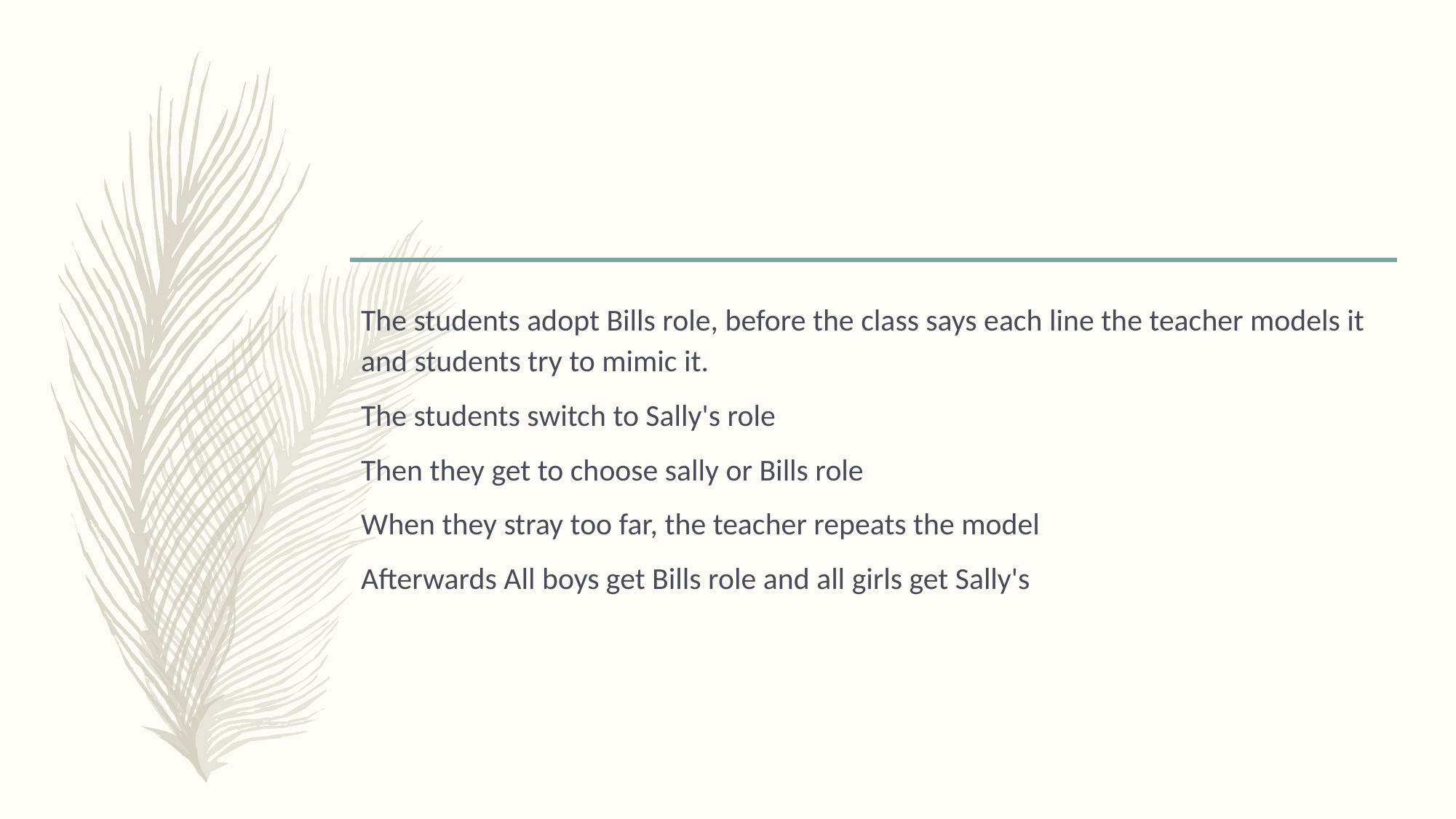

The students adopt Bills role, before the class says each line the teacher models it and students try to mimic it.
The students switch to Sally's role
Then they get to choose sally or Bills role
When they stray too far, the teacher repeats the model
Afterwards All boys get Bills role and all girls get Sally's